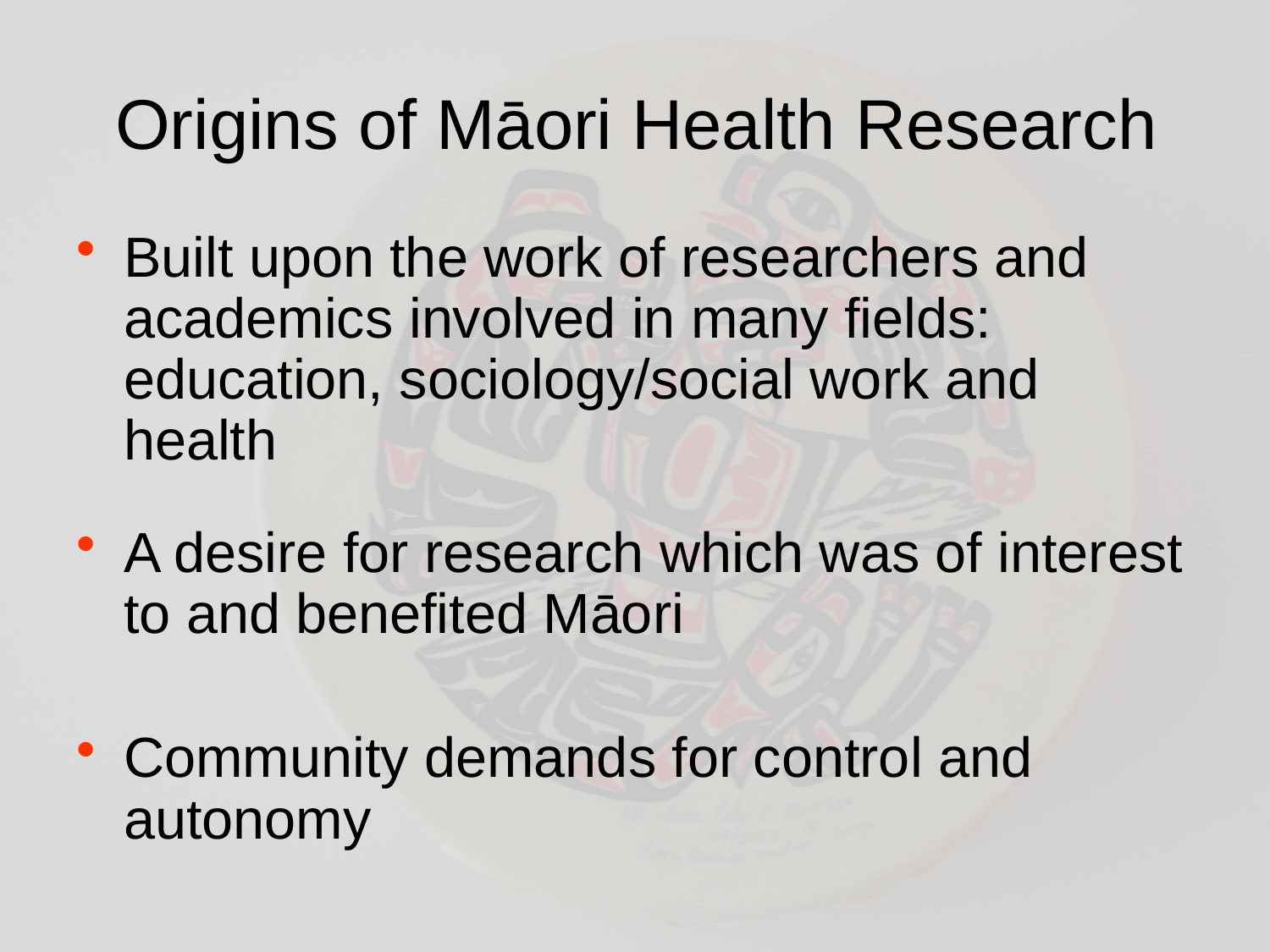

# Origins of Māori Health Research
Built upon the work of researchers and academics involved in many fields: education, sociology/social work and health

A desire for research which was of interest to and benefited Māori

Community demands for control and autonomy